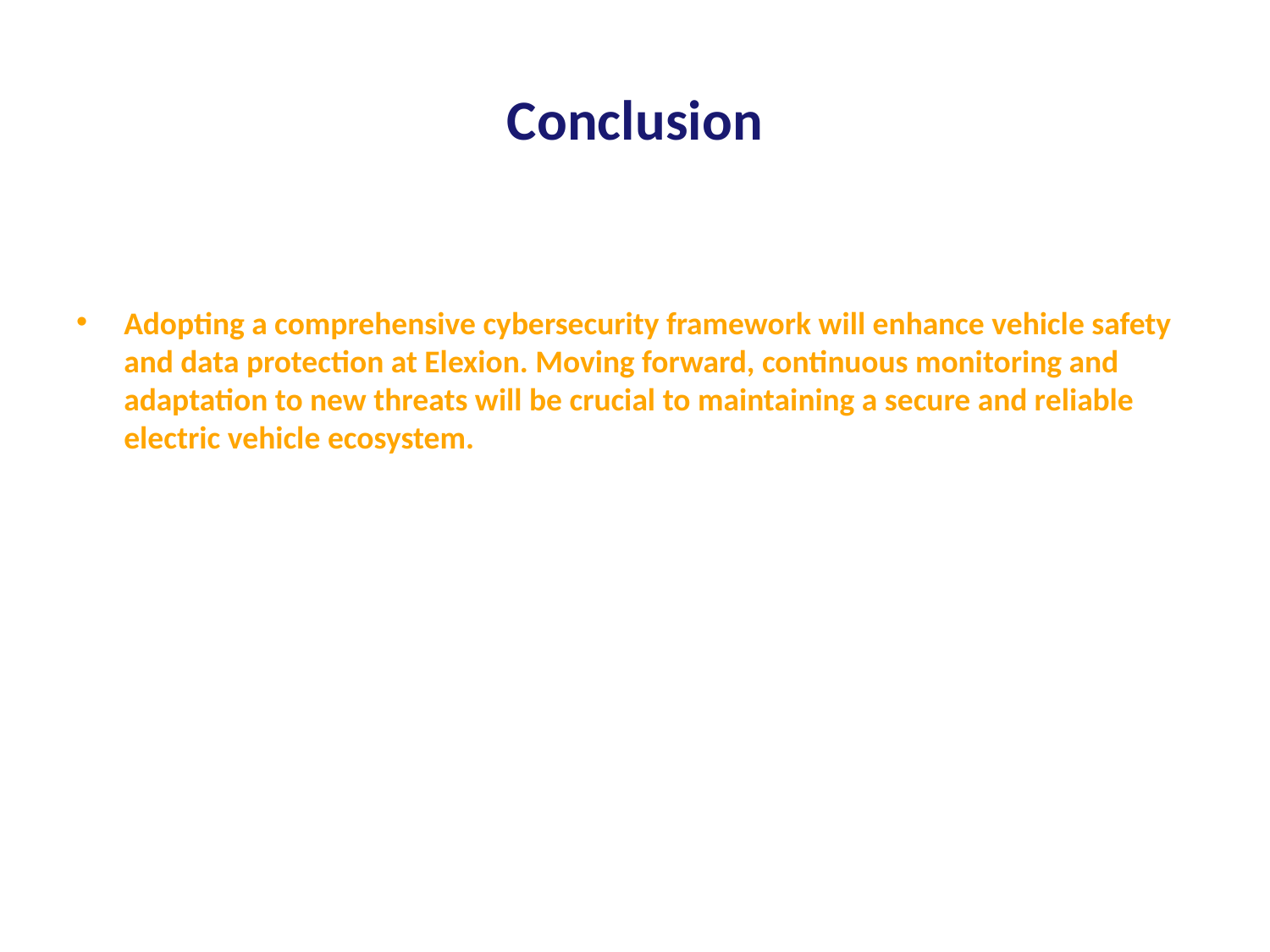

# Conclusion

Adopting a comprehensive cybersecurity framework will enhance vehicle safety and data protection at Elexion. Moving forward, continuous monitoring and adaptation to new threats will be crucial to maintaining a secure and reliable electric vehicle ecosystem.